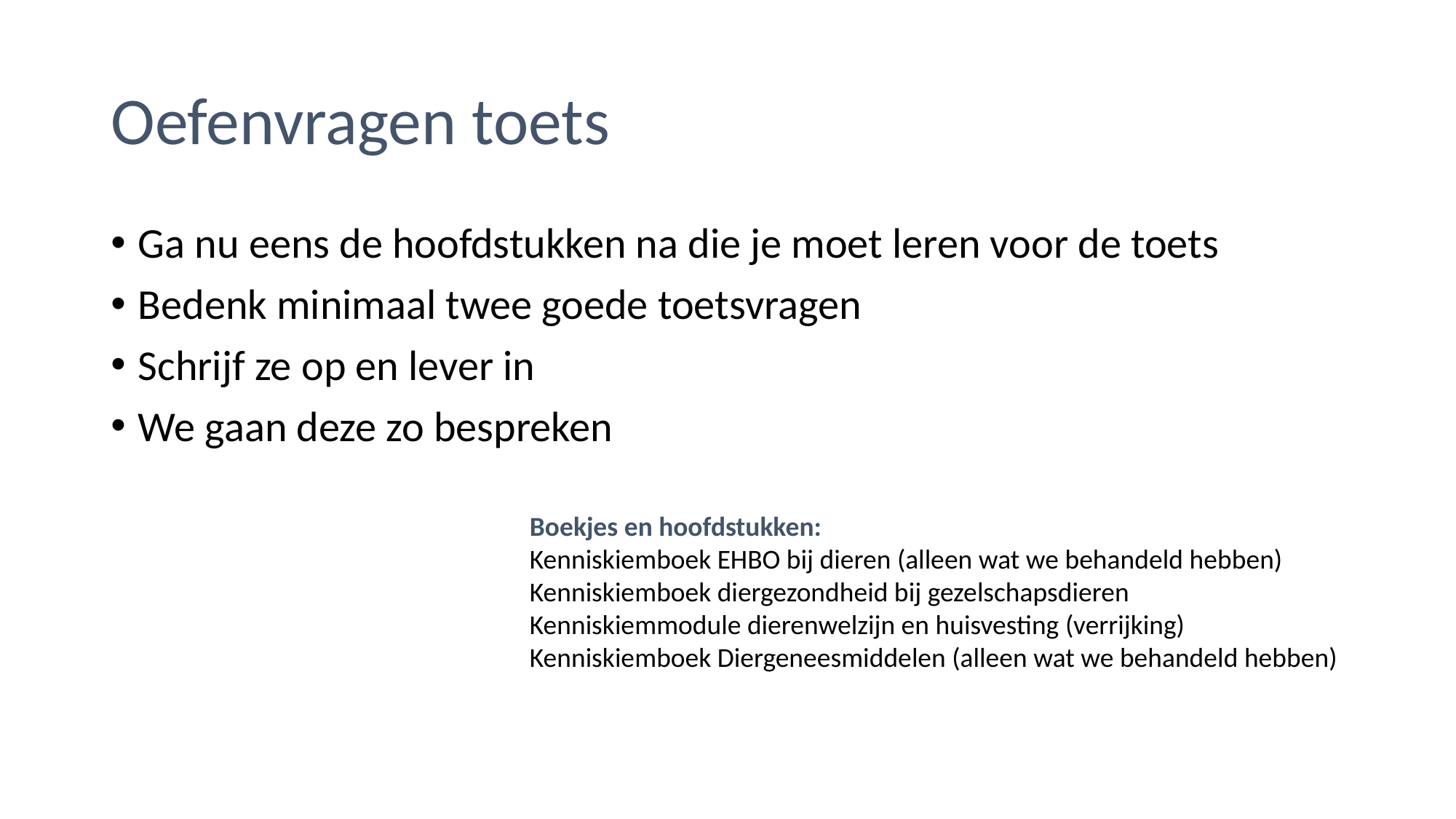

# Oefenvragen toets
Ga nu eens de hoofdstukken na die je moet leren voor de toets
Bedenk minimaal twee goede toetsvragen
Schrijf ze op en lever in
We gaan deze zo bespreken
Boekjes en hoofdstukken:
Kenniskiemboek EHBO bij dieren (alleen wat we behandeld hebben)
Kenniskiemboek diergezondheid bij gezelschapsdieren
Kenniskiemmodule dierenwelzijn en huisvesting (verrijking)
Kenniskiemboek Diergeneesmiddelen (alleen wat we behandeld hebben)